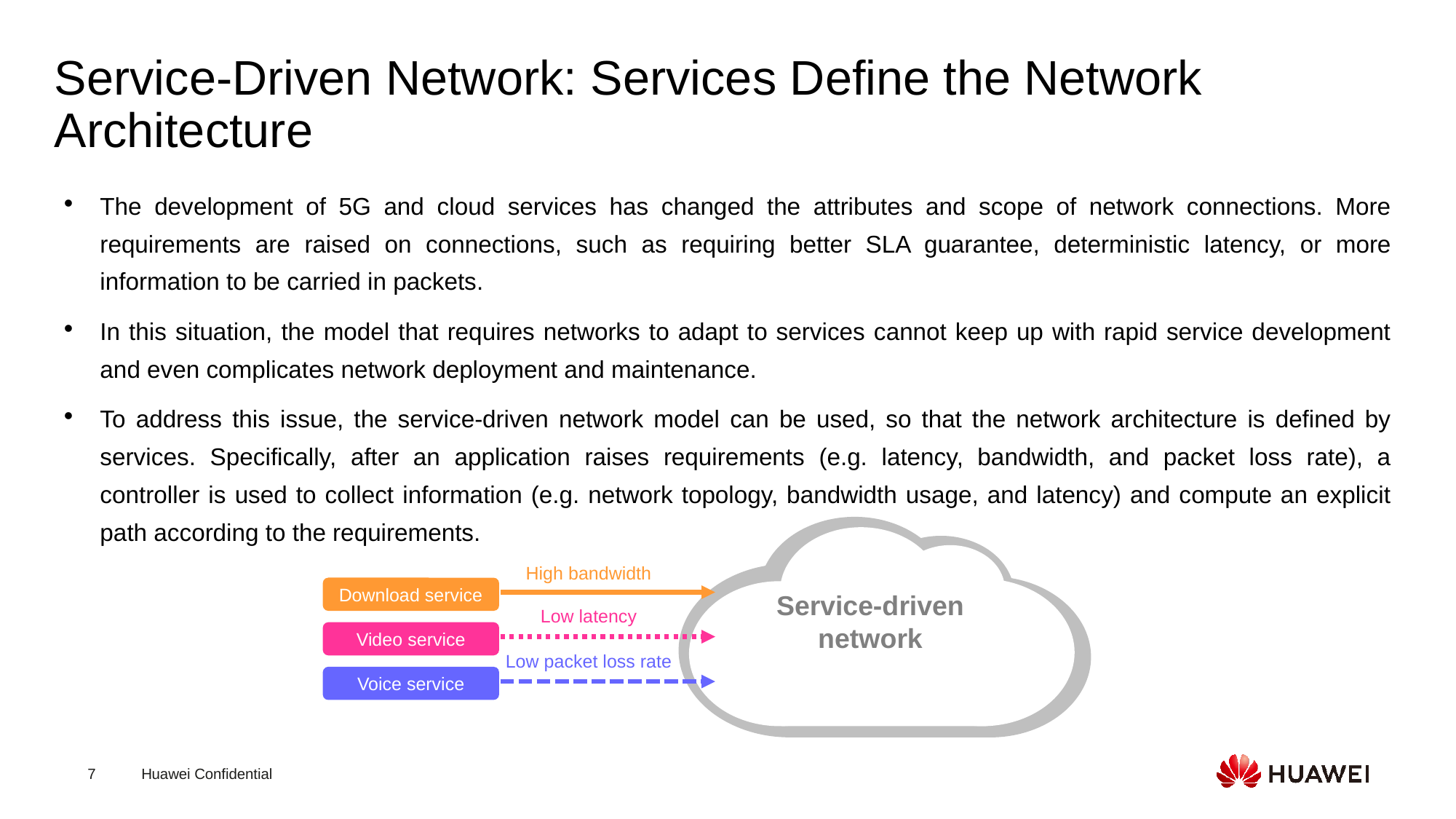

# Service-Driven Network: Services Define the Network Architecture
The development of 5G and cloud services has changed the attributes and scope of network connections. More requirements are raised on connections, such as requiring better SLA guarantee, deterministic latency, or more information to be carried in packets.
In this situation, the model that requires networks to adapt to services cannot keep up with rapid service development and even complicates network deployment and maintenance.
To address this issue, the service-driven network model can be used, so that the network architecture is defined by services. Specifically, after an application raises requirements (e.g. latency, bandwidth, and packet loss rate), a controller is used to collect information (e.g. network topology, bandwidth usage, and latency) and compute an explicit path according to the requirements.

High bandwidth
Download service
Service-driven network
Low latency
Video service
Low packet loss rate
Voice service